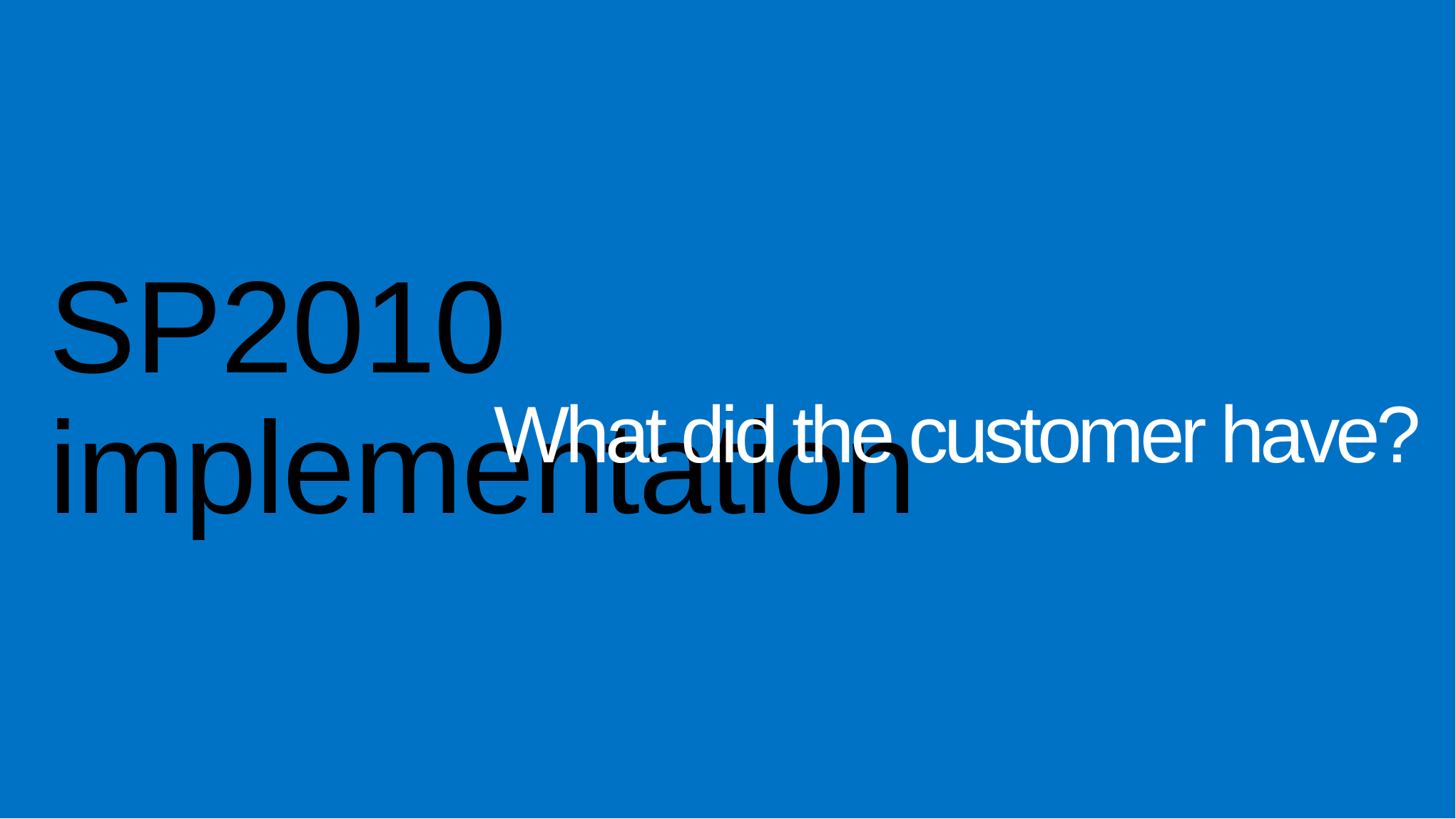

# SP2010 implementation
What did the customer have?